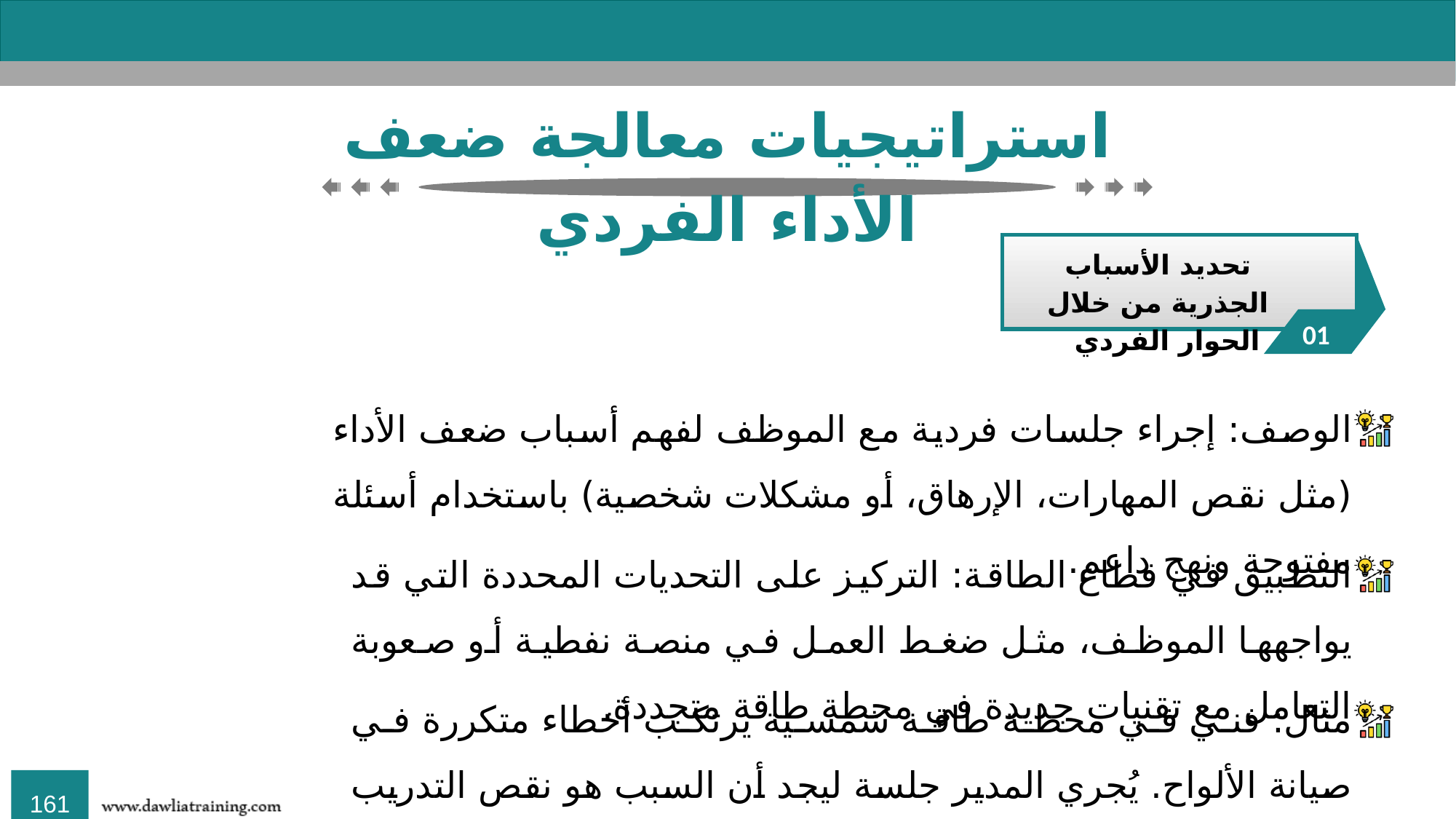

استراتيجيات معالجة ضعف الأداء الفردي

01
تحديد الأسباب الجذرية من خلال الحوار الفردي
الوصف: إجراء جلسات فردية مع الموظف لفهم أسباب ضعف الأداء (مثل نقص المهارات، الإرهاق، أو مشكلات شخصية) باستخدام أسئلة مفتوحة ونهج داعم.
التطبيق في قطاع الطاقة: التركيز على التحديات المحددة التي قد يواجهها الموظف، مثل ضغط العمل في منصة نفطية أو صعوبة التعامل مع تقنيات جديدة في محطة طاقة متجددة.
مثال: فني في محطة طاقة شمسية يرتكب أخطاء متكررة في صيانة الألواح. يُجري المدير جلسة ليجد أن السبب هو نقص التدريب على أنظمة التتبع الآلي.